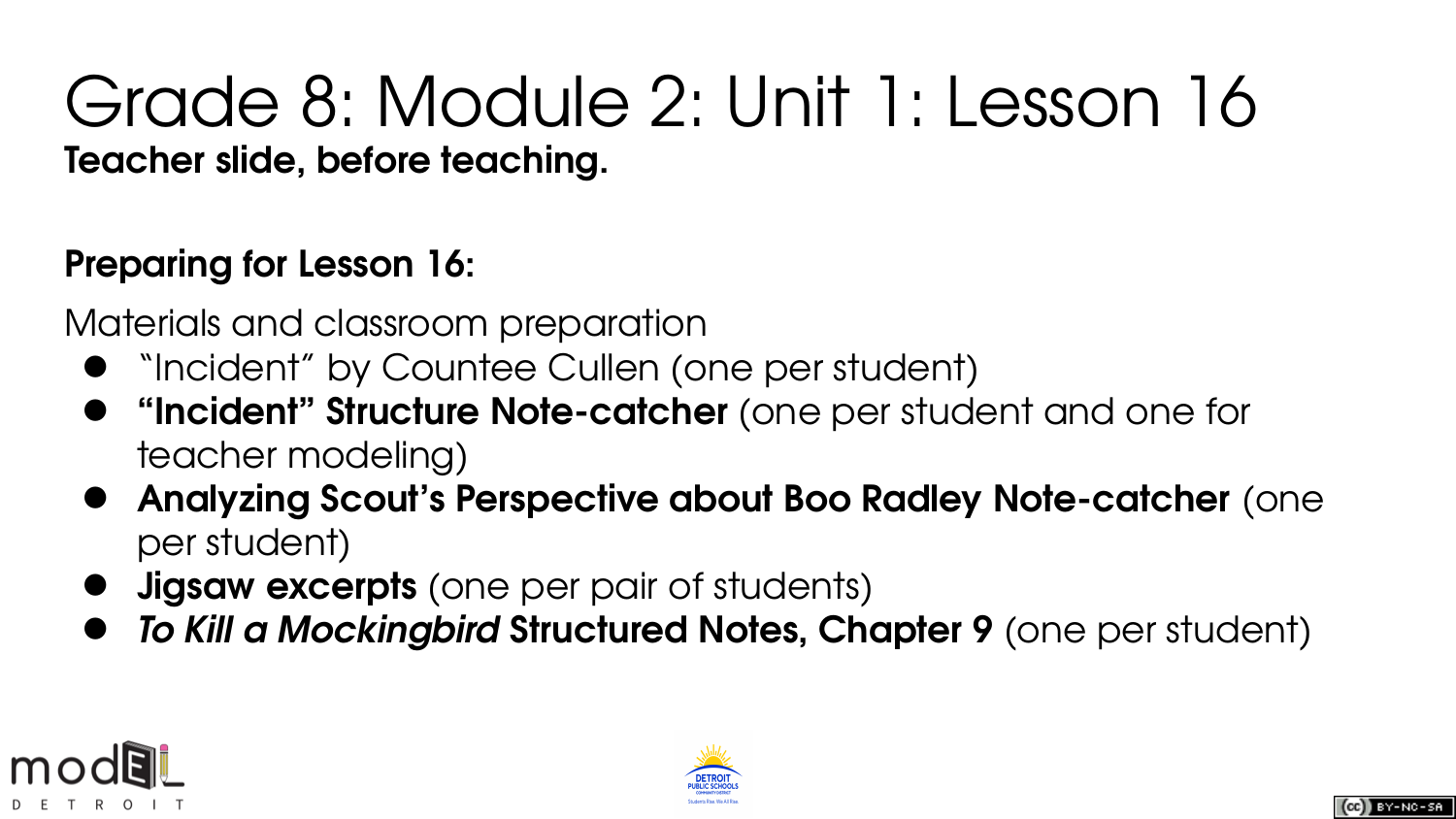

# Grade 8: Module 2: Unit 1: Lesson 16
Teacher slide, before teaching.
Preparing for Lesson 16:
Materials and classroom preparation
“Incident” by Countee Cullen (one per student)
“Incident” Structure Note-catcher (one per student and one for teacher modeling)
Analyzing Scout’s Perspective about Boo Radley Note-catcher (one per student)
Jigsaw excerpts (one per pair of students)
To Kill a Mockingbird Structured Notes, Chapter 9 (one per student)